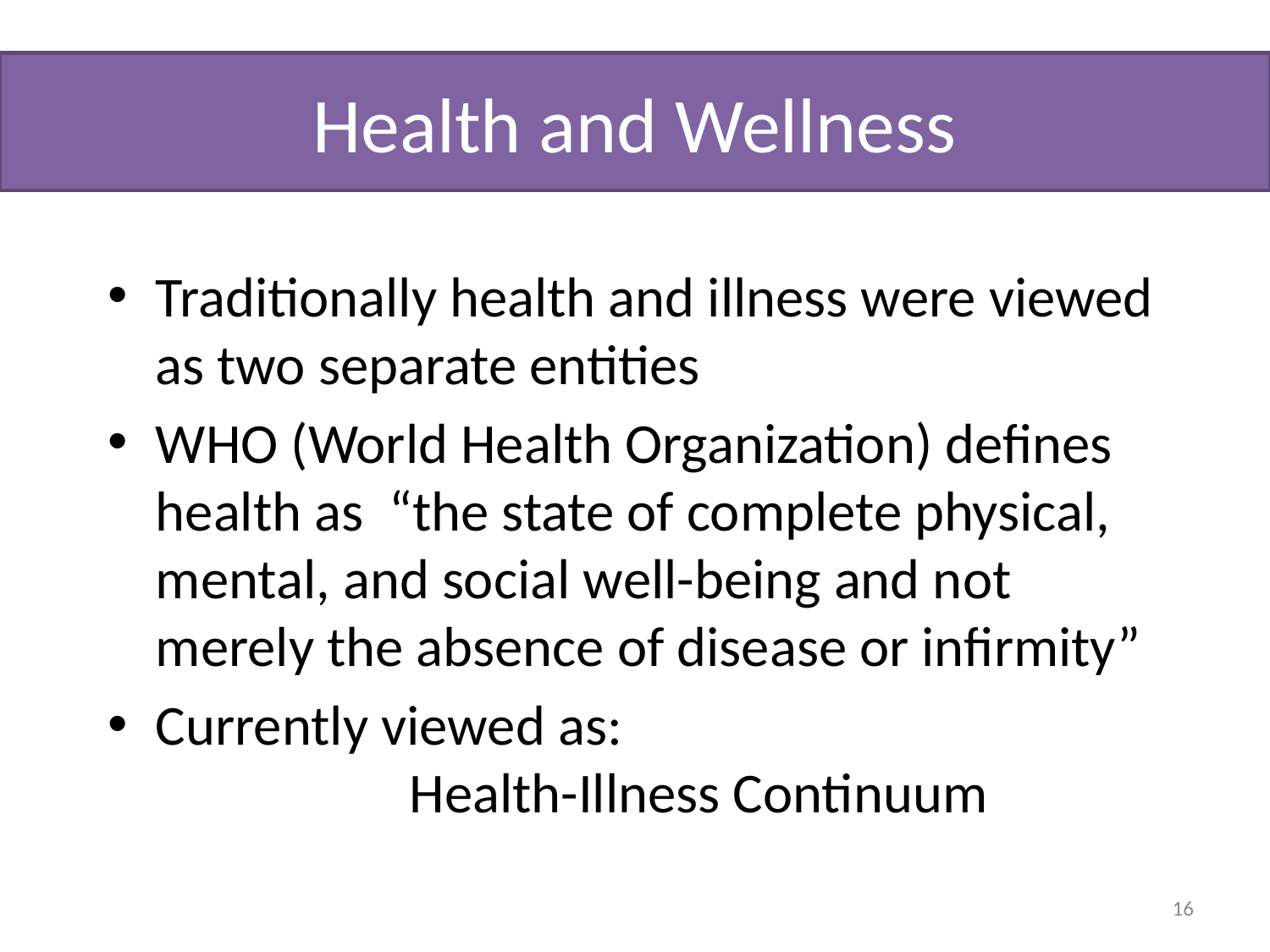

# Health and Wellness
Traditionally health and illness were viewed as two separate entities
WHO (World Health Organization) defines health as  “the state of complete physical, mental, and social well-being and not merely the absence of disease or infirmity”
Currently viewed as:                                   			Health-Illness Continuum
16